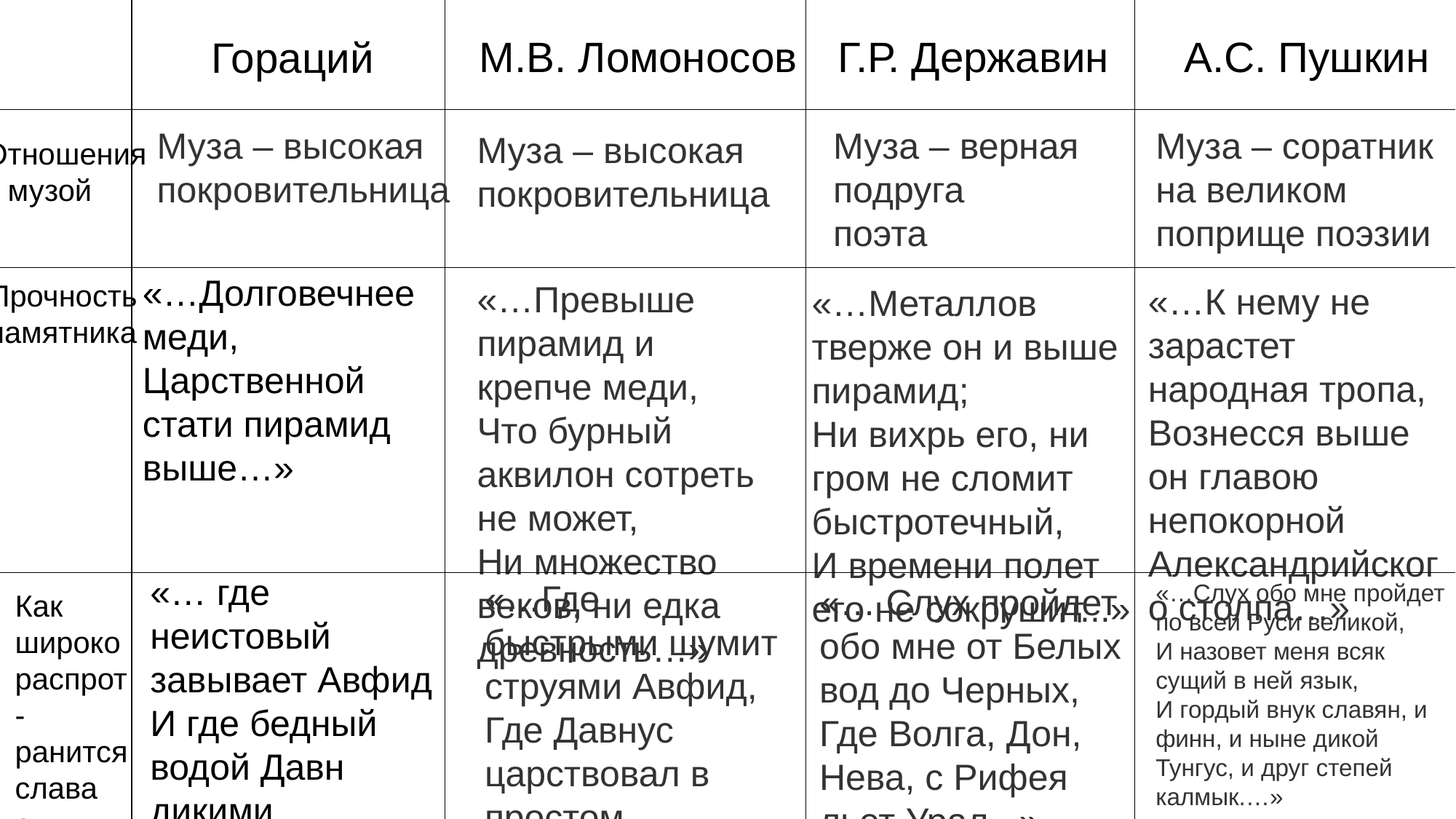

Г.Р. Державин
М.В. Ломоносов
А.С. Пушкин
Гораций
Муза – высокая покровительница

Муза – верная подруга
поэта

Муза – соратник на великом поприще поэзии

Муза – высокая покровительница

Отношения
с музой
«…Долговечнее меди,
Царственной стати пирамид выше…»

Прочность
памятника
«…Превыше пирамид и крепче меди,
Что бурный аквилон сотреть не может,
Ни множество веков, ни едка древность…»
«…К нему не зарастет народная тропа,
Вознесся выше он главою непокорной
Александрийского столпа…»
«…Металлов тверже он и выше пирамид;
Ни вихрь его, ни гром не сломит быстротечный,
И времени полет его не сокрушит...»
«… где неистовый завывает Авфид
И где бедный водой Давн дикими
Правил народами…»

«…Где быстрыми шумит струями Авфид,
Где Давнус царствовал в простом народе…»

«…Слух обо мне пройдет по всей Руси великой,
И назовет меня всяк сущий в ней язык,
И гордый внук славян, и финн, и ныне дикой
Тунгус, и друг степей калмык.…»
«… Слух пройдет обо мне от Белых вод до Черных,
Где Волга, Дон, Нева, с Рифея льет Урал...»
Как широко распрот-
ранится
слава
о поэте?